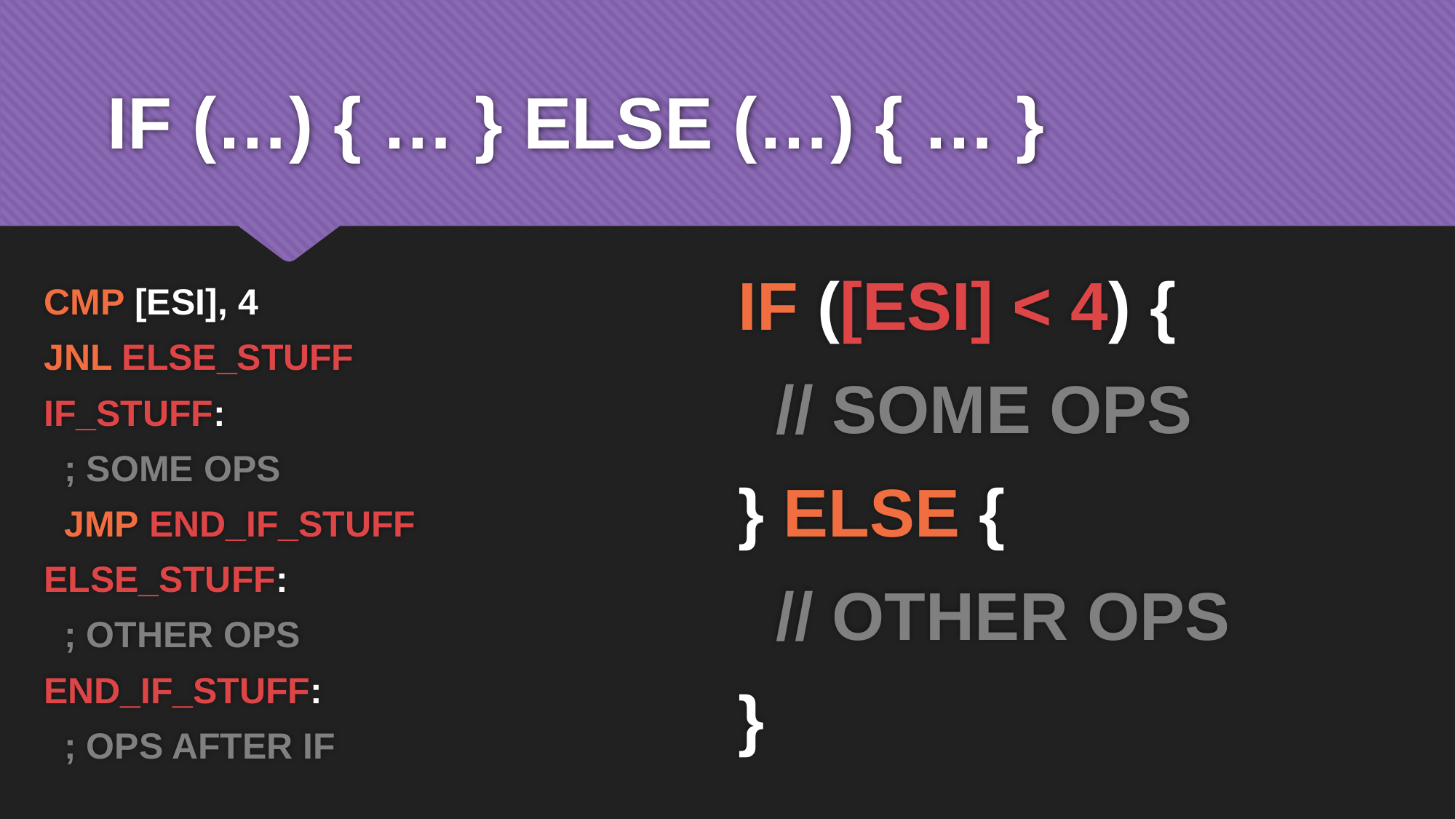

# IF (…) { … } ELSE (…) { … }
IF ([ESI] < 4) {
  // SOME OPS
} ELSE {
  // OTHER OPS
}
CMP [ESI], 4
JNL ELSE_STUFF
IF_STUFF:
  ; SOME OPS
  JMP END_IF_STUFF
ELSE_STUFF:
  ; OTHER OPS
END_IF_STUFF:
  ; OPS AFTER IF